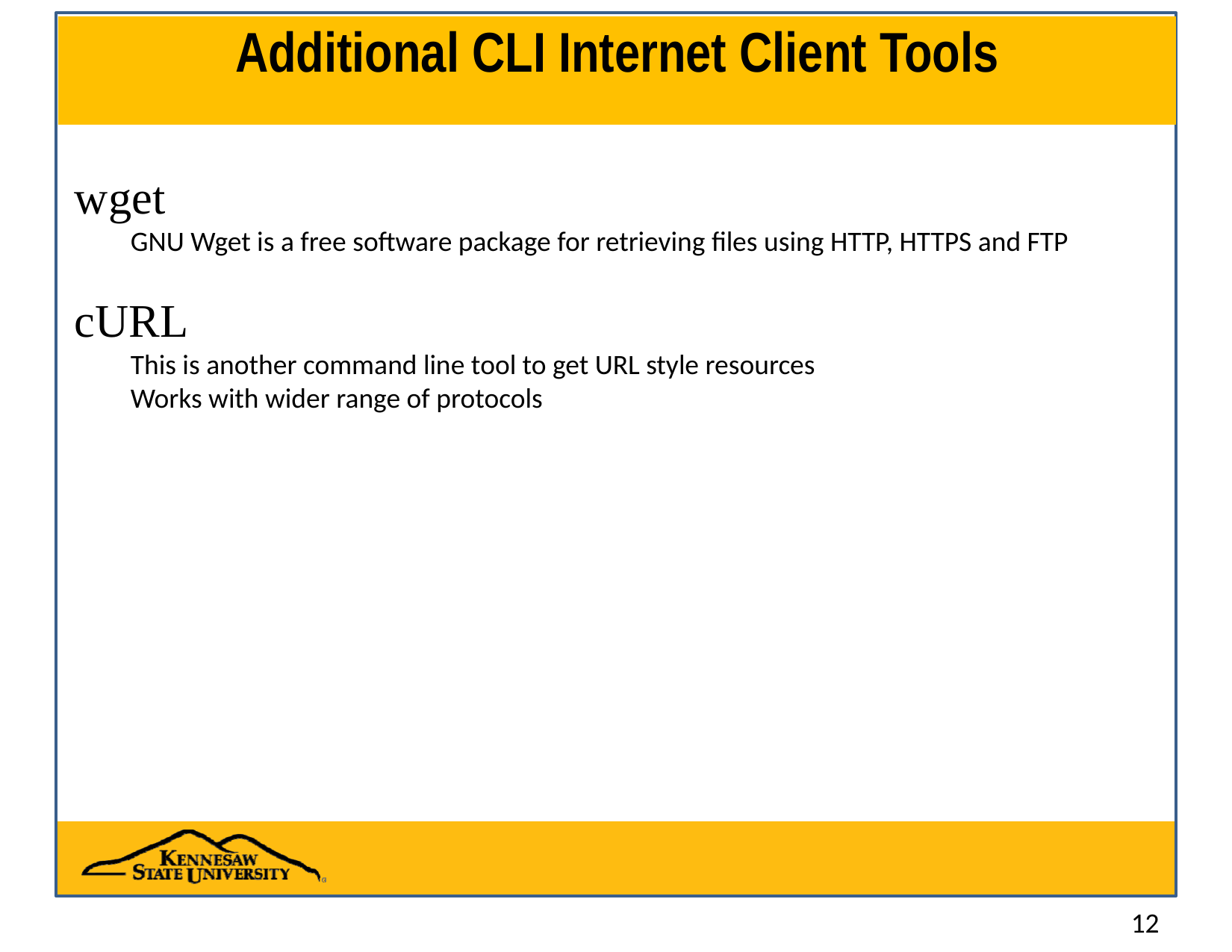

# Additional CLI Internet Client Tools
wget
GNU Wget is a free software package for retrieving files using HTTP, HTTPS and FTP

cURL
This is another command line tool to get URL style resources
Works with wider range of protocols